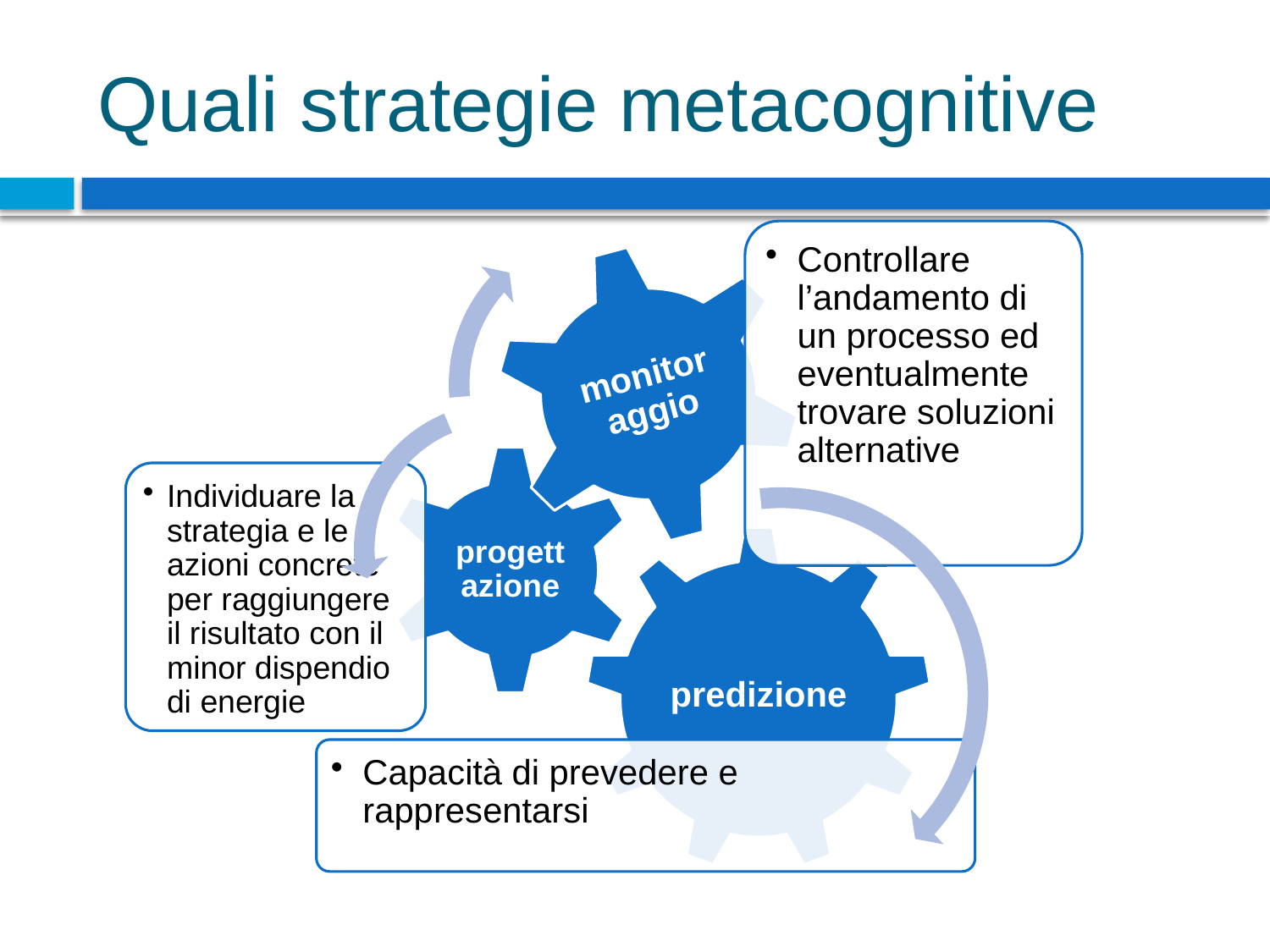

# Quali strategie metacognitive
predizione
Capacità di prevedere e rappresentarsi
progettazione
Individuare la strategia e le azioni concrete per raggiungere il risultato con il minor dispendio di energie
monitoraggio
Controllare l’andamento di un processo ed eventualmente trovare soluzioni alternative